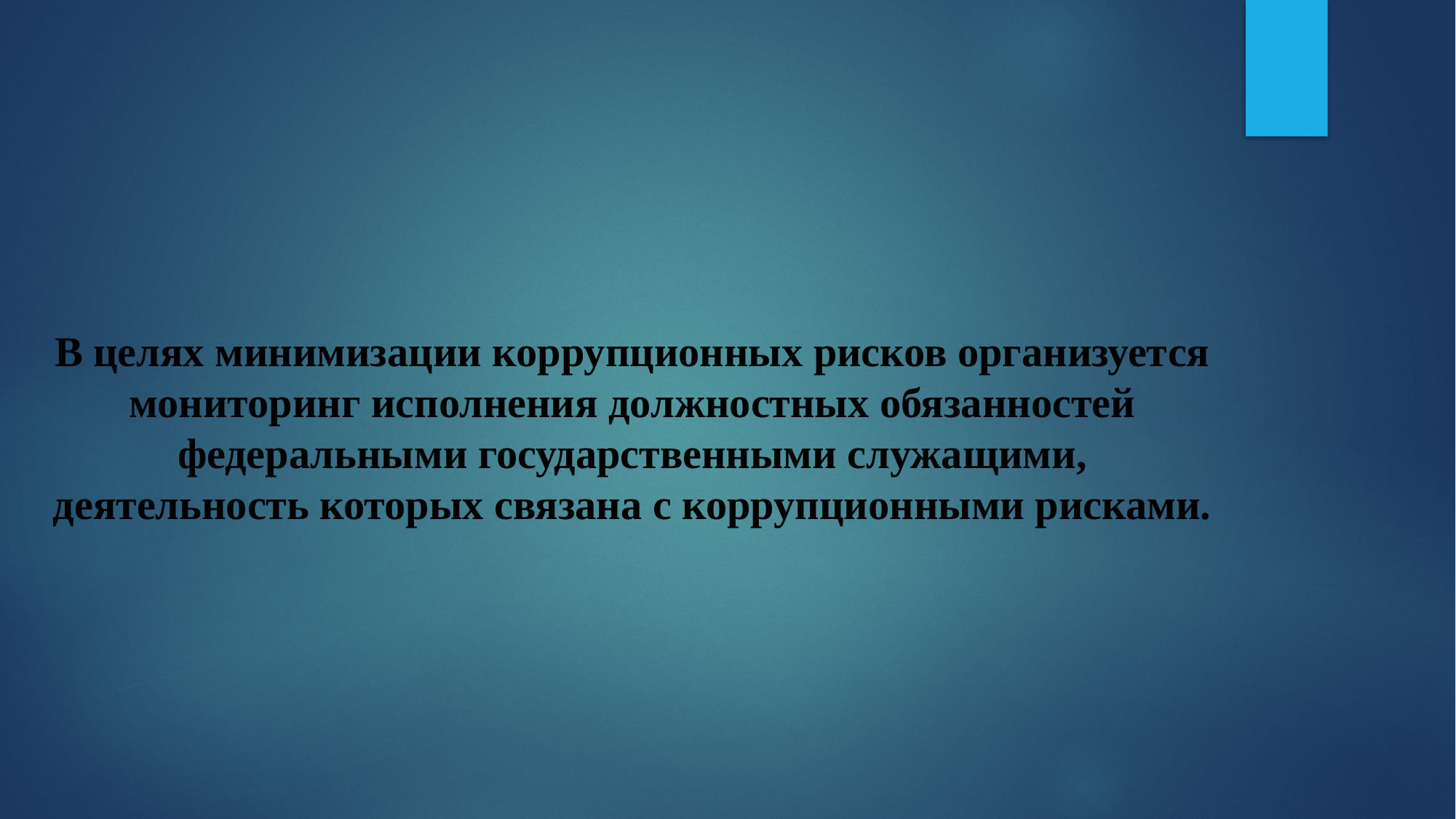

В целях минимизации коррупционных рисков организуется мониторинг исполнения должностных обязанностей федеральными государственными служащими, деятельность которых связана с коррупционными рисками.